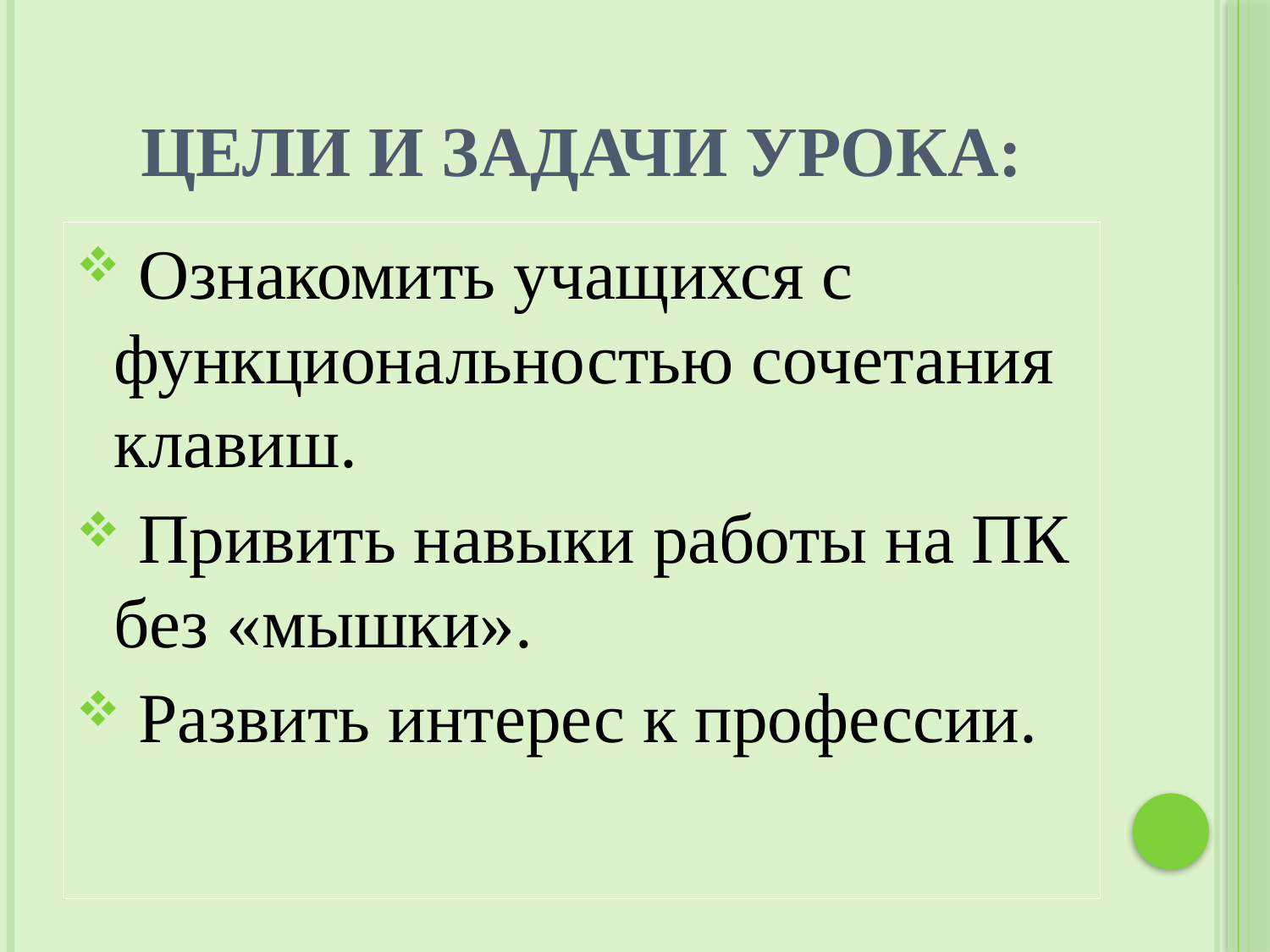

# ЦЕЛИ И ЗАДАЧИ УРОКА:
 Ознакомить учащихся с функциональностью сочетания клавиш.
 Привить навыки работы на ПК без «мышки».
 Развить интерес к профессии.